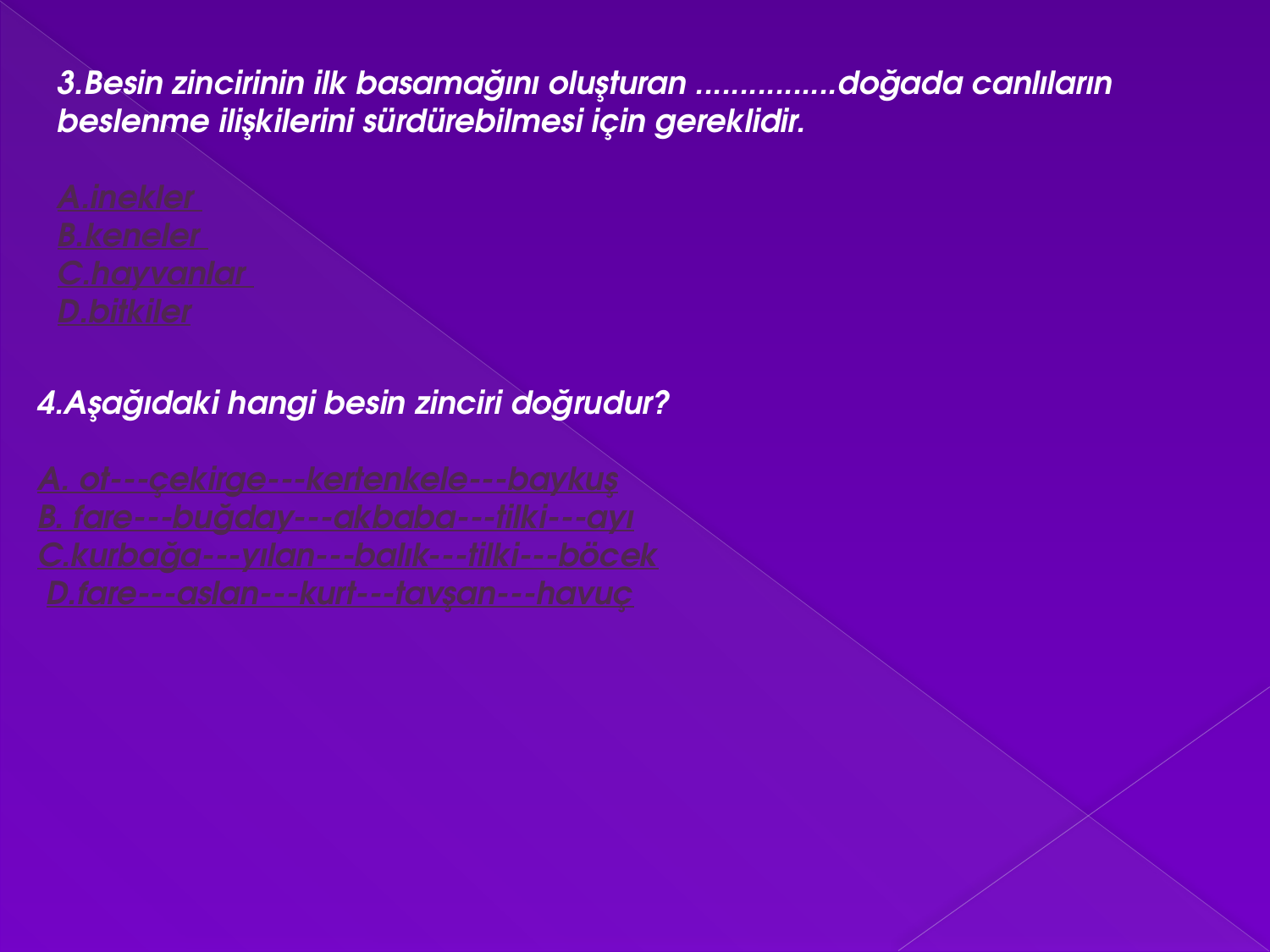

3.Besin zincirinin ilk basamağını oluşturan ................doğada canlıların beslenme ilişkilerini sürdürebilmesi için gereklidir.

A.inekler
B.keneler
C.hayvanlar
D.bitkiler

4.Aşağıdaki hangi besin zinciri doğrudur?

A. ot---çekirge---kertenkele---baykuş
B. fare---buğday---akbaba---tilki---ayı
C.kurbağa---yılan---balık---tilki---böcek
 D.fare---aslan---kurt---tavşan---havuç